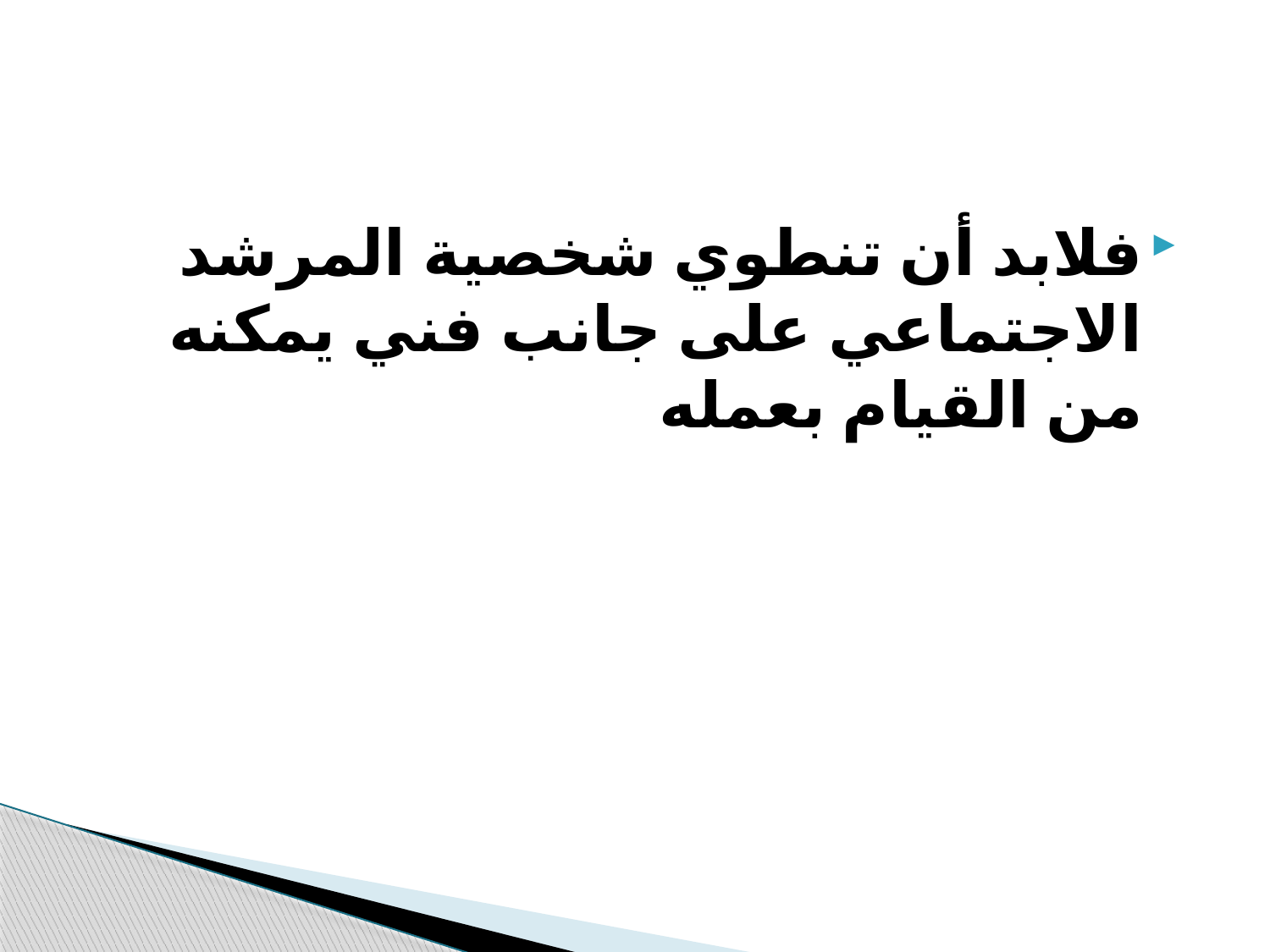

#
فلابد أن تنطوي شخصية المرشد الاجتماعي على جانب فني يمكنه من القيام بعمله